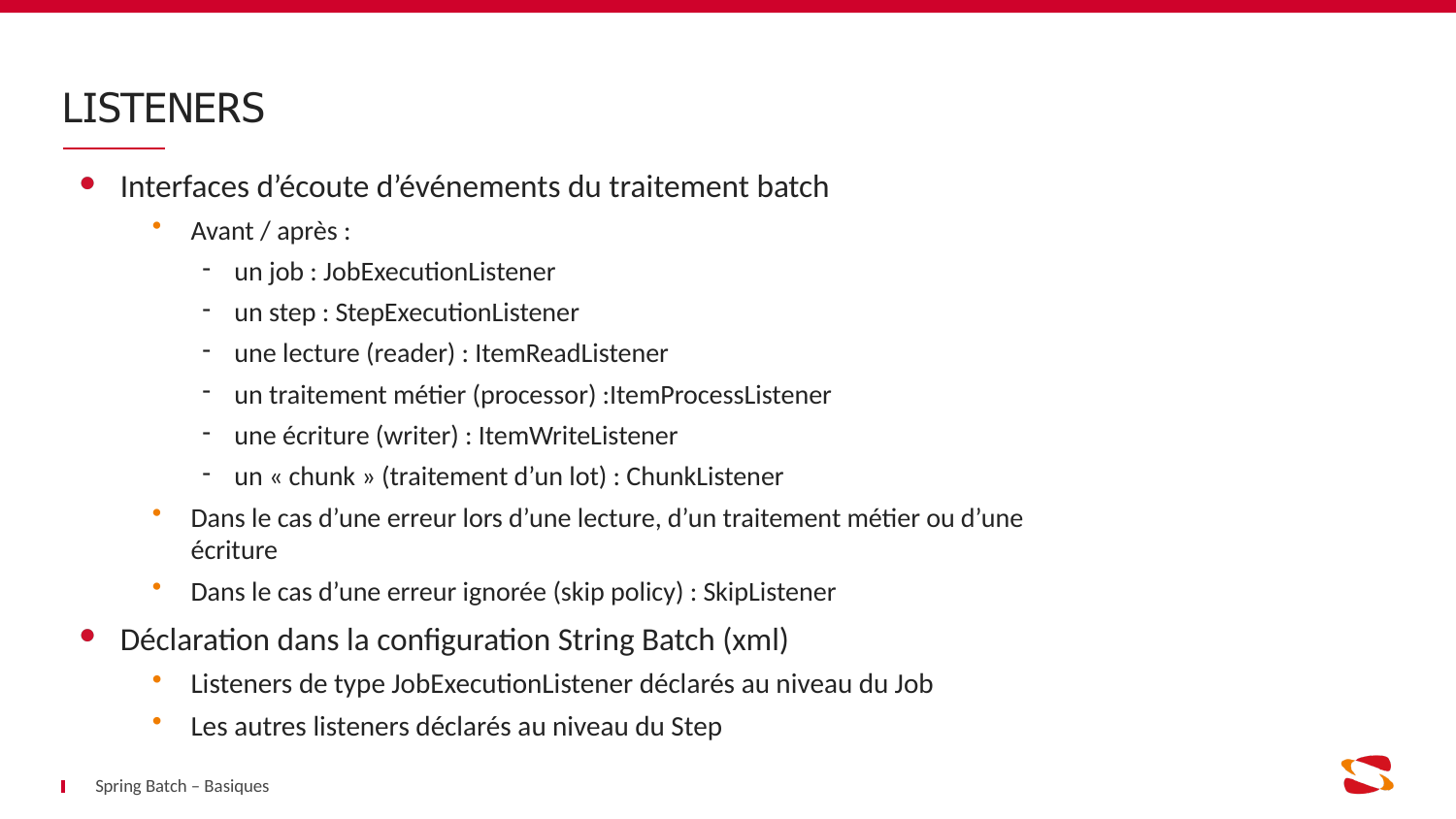

# Listeners
Interfaces d’écoute d’événements du traitement batch
Avant / après :
un job : JobExecutionListener
un step : StepExecutionListener
une lecture (reader) : ItemReadListener
un traitement métier (processor) :ItemProcessListener
une écriture (writer) : ItemWriteListener
un « chunk » (traitement d’un lot) : ChunkListener
Dans le cas d’une erreur lors d’une lecture, d’un traitement métier ou d’une écriture
Dans le cas d’une erreur ignorée (skip policy) : SkipListener
Déclaration dans la configuration String Batch (xml)
Listeners de type JobExecutionListener déclarés au niveau du Job
Les autres listeners déclarés au niveau du Step

Spring Batch – Basiques